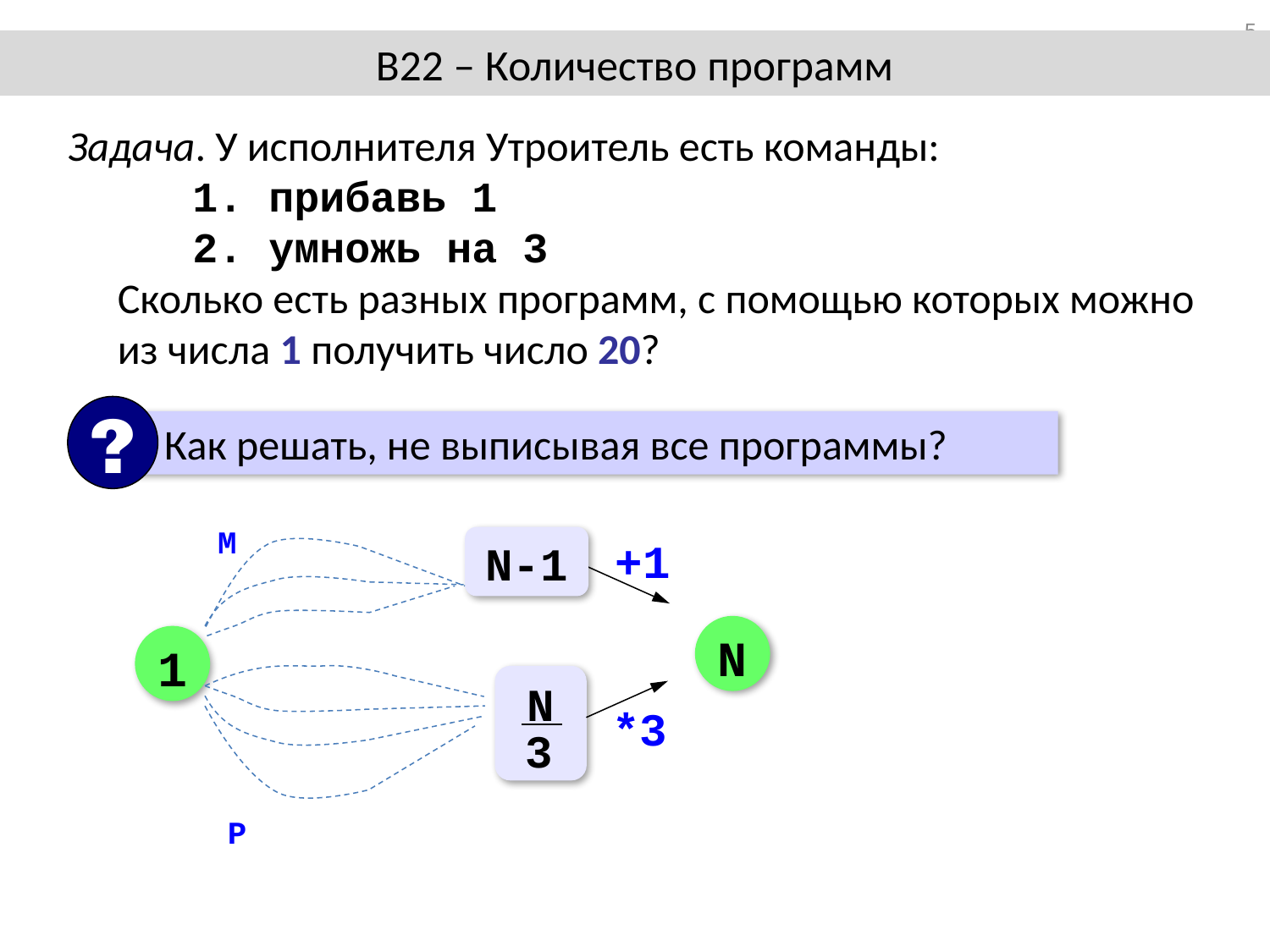

5
В22 – Количество программ
#
Задача. У исполнителя Утроитель есть команды:
  1. прибавь 1
  2. умножь на 3
Сколько есть разных программ, с помощью которых можно из числа 1 получить число 20?
?
  Как решать, не выписывая все программы?
M
+1
N-1

N
1

N
3

*3

P